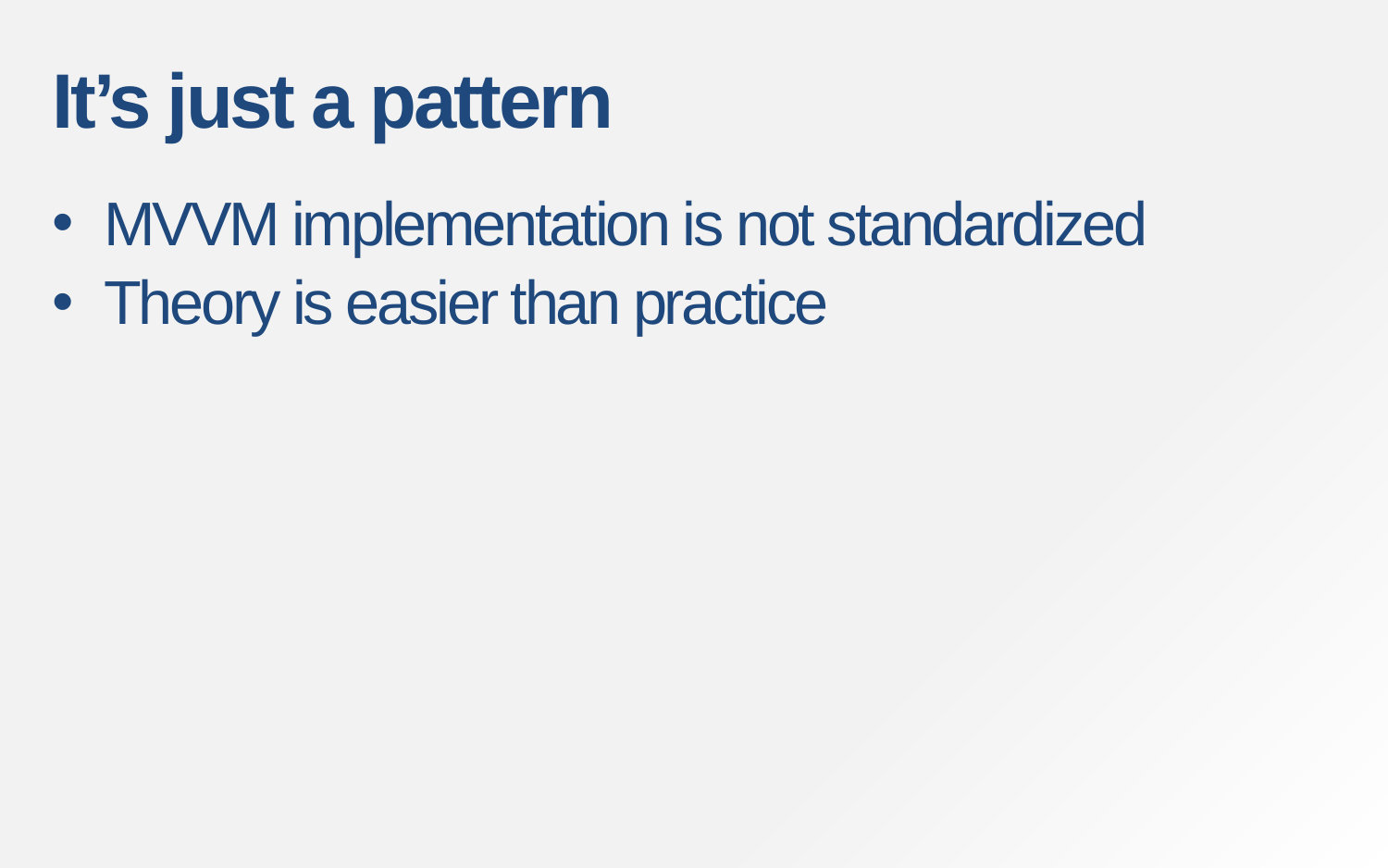

# It’s just a pattern
MVVM implementation is not standardized
Theory is easier than practice